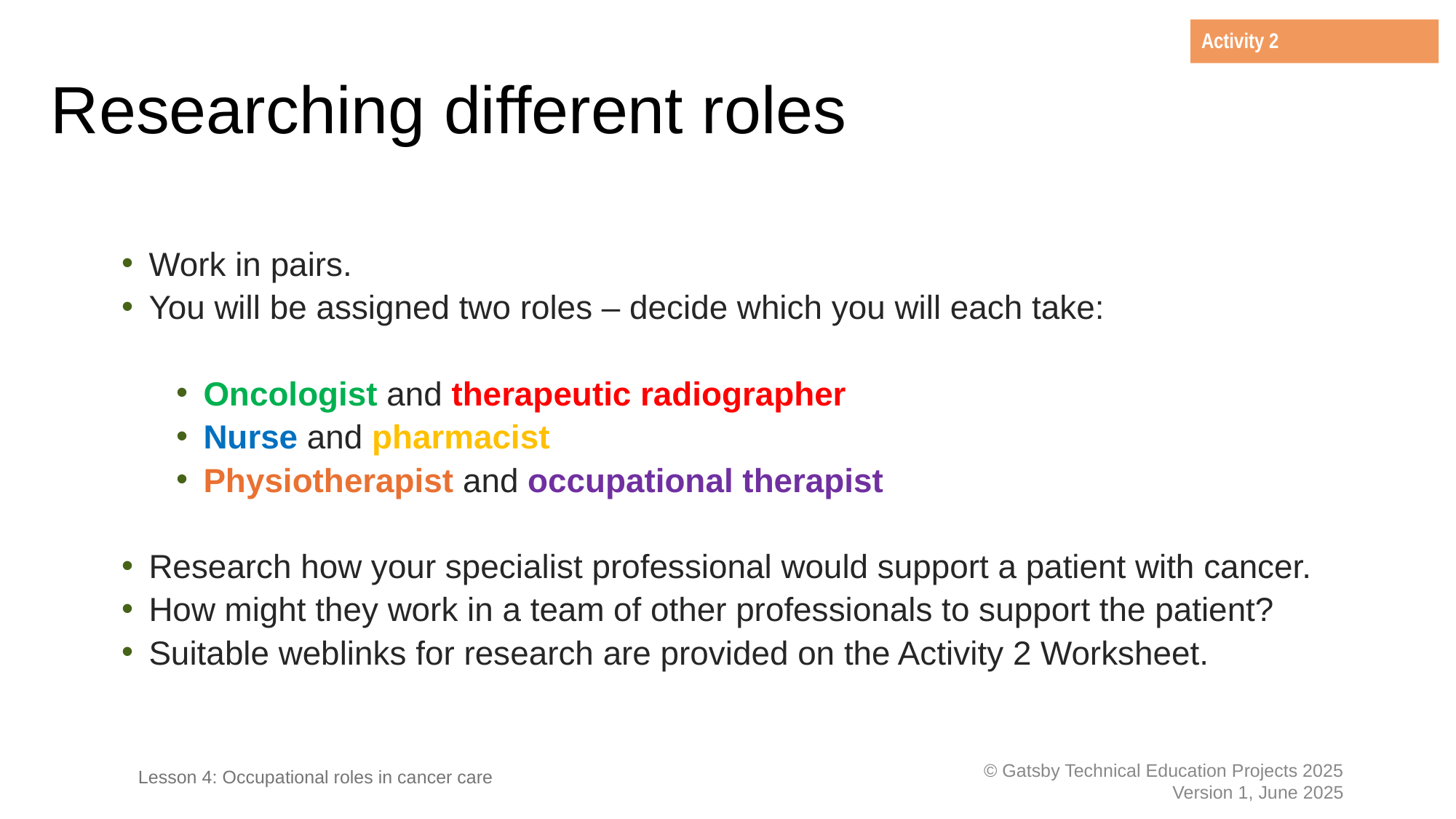

Activity 2
# Researching different roles
Work in pairs.
You will be assigned two roles – decide which you will each take:

Oncologist and therapeutic radiographer
Nurse and pharmacist
Physiotherapist and occupational therapist

Research how your specialist professional would support a patient with cancer.
How might they work in a team of other professionals to support the patient?
Suitable weblinks for research are provided on the Activity 2 Worksheet.
Lesson 4: Occupational roles in cancer care